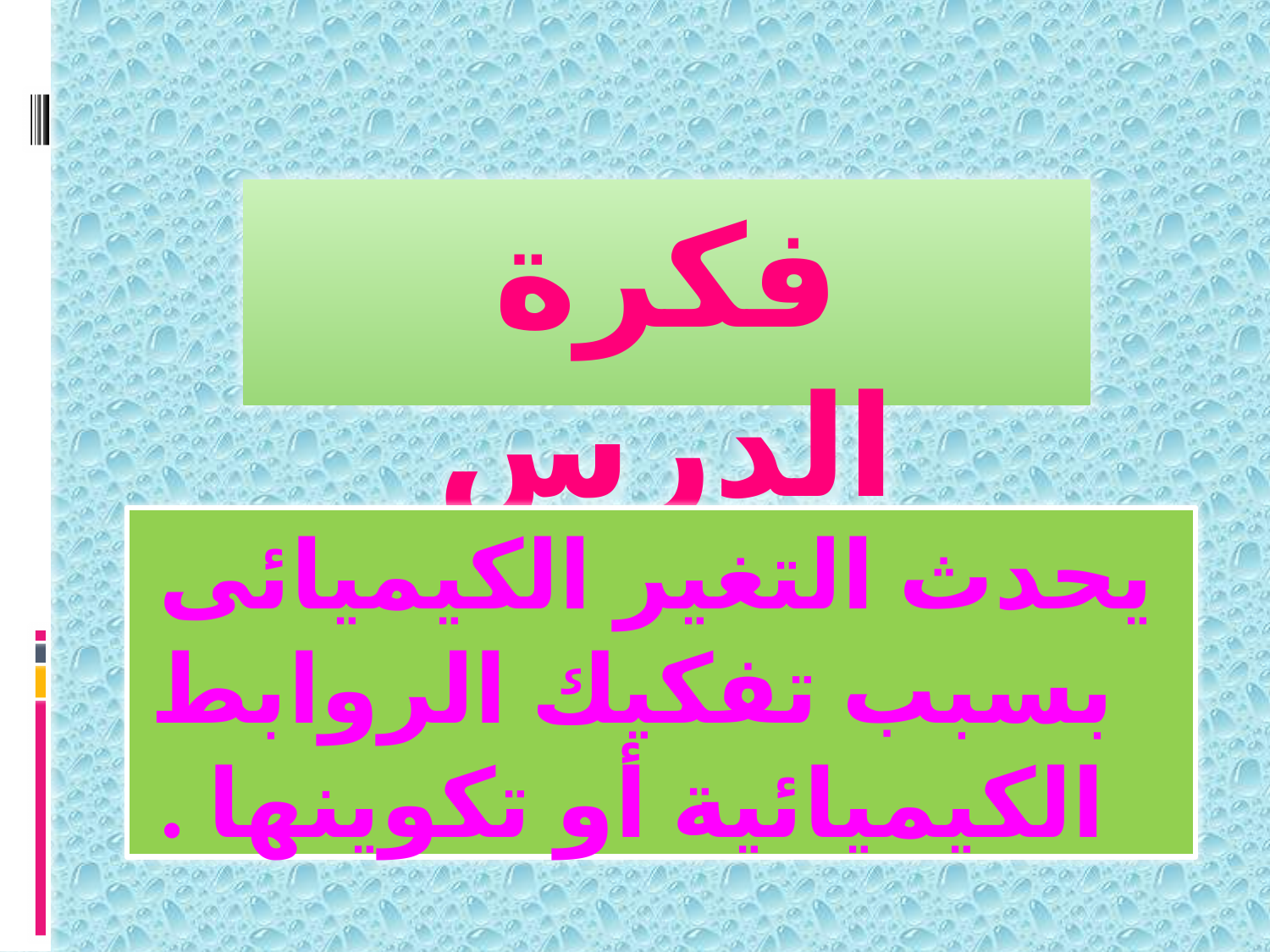

فكرة الدرس
يحدث التغير الكيميائى بسبب تفكيك الروابط الكيميائية أو تكوينها .